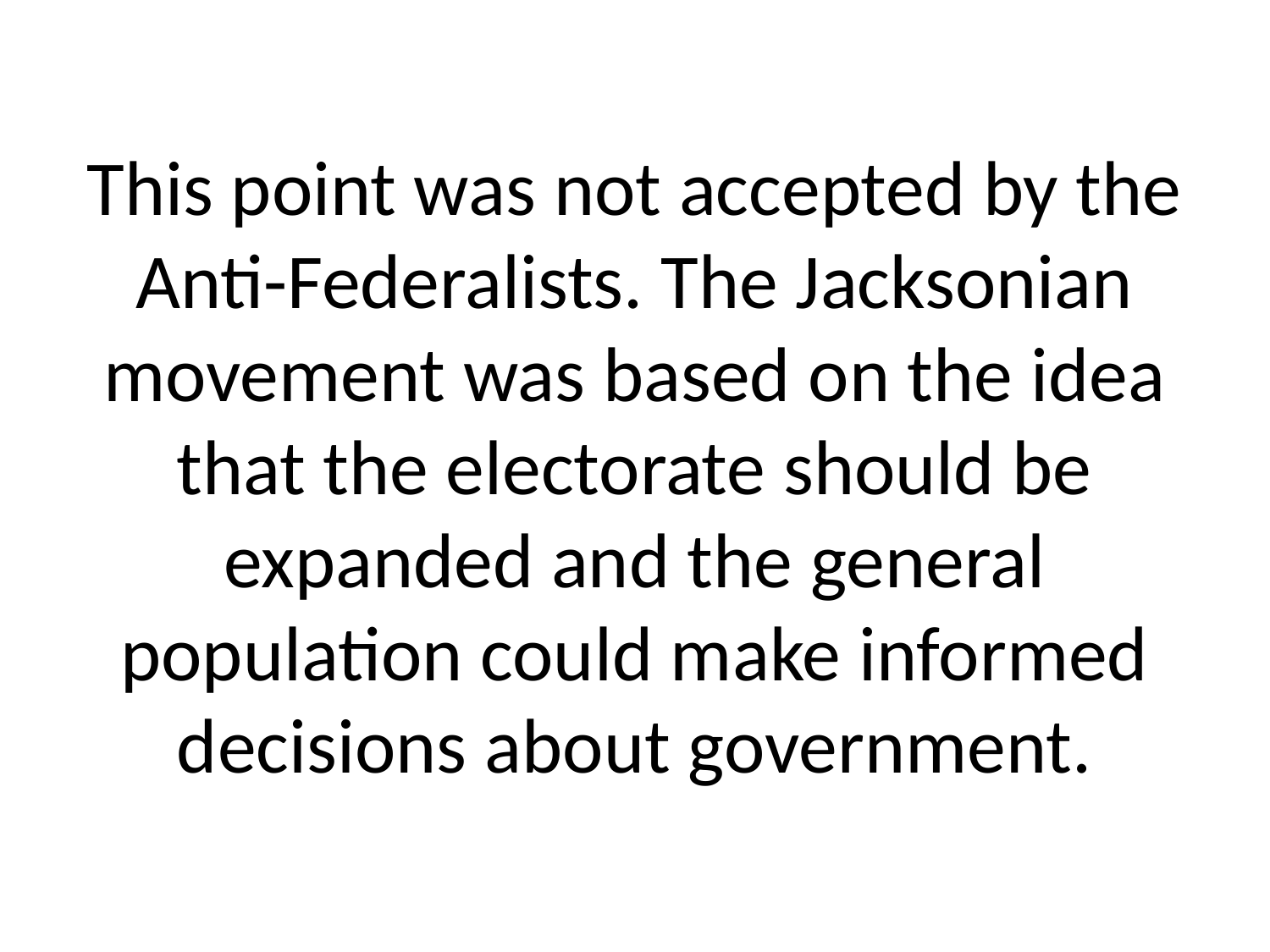

# This point was not accepted by the Anti-Federalists. The Jacksonian movement was based on the idea that the electorate should be expanded and the general population could make informed decisions about government.